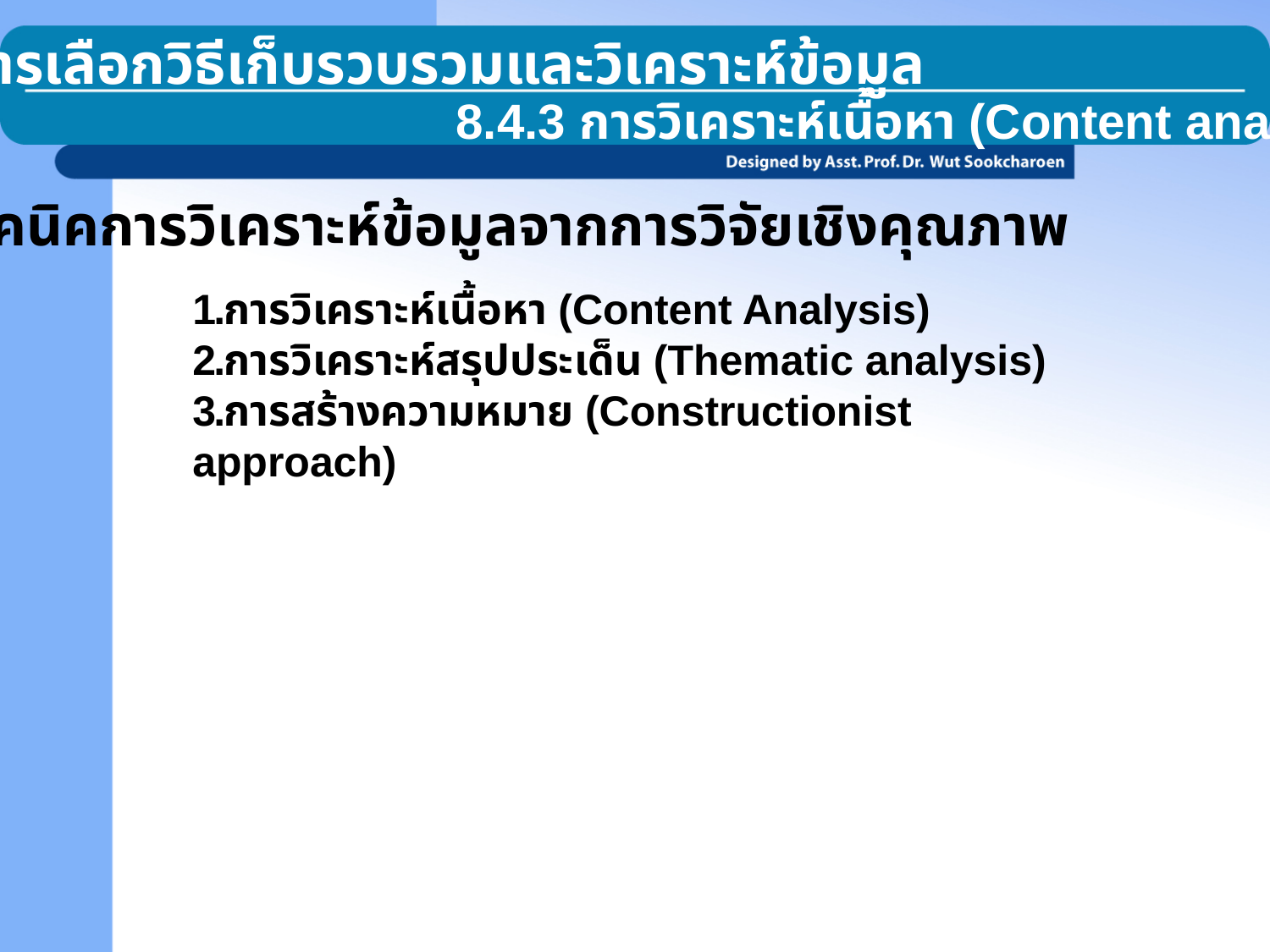

8.4 การเลือกวิธีเก็บรวบรวมและวิเคราะห์ข้อมูล
8.4.3 การวิเคราะห์เนื้อหา (Content analysis)
เทคนิคการวิเคราะห์ข้อมูลจากการวิจัยเชิงคุณภาพ
การวิเคราะห์เนื้อหา (Content Analysis)
การวิเคราะห์สรุปประเด็น (Thematic analysis)
การสร้างความหมาย (Constructionist approach)